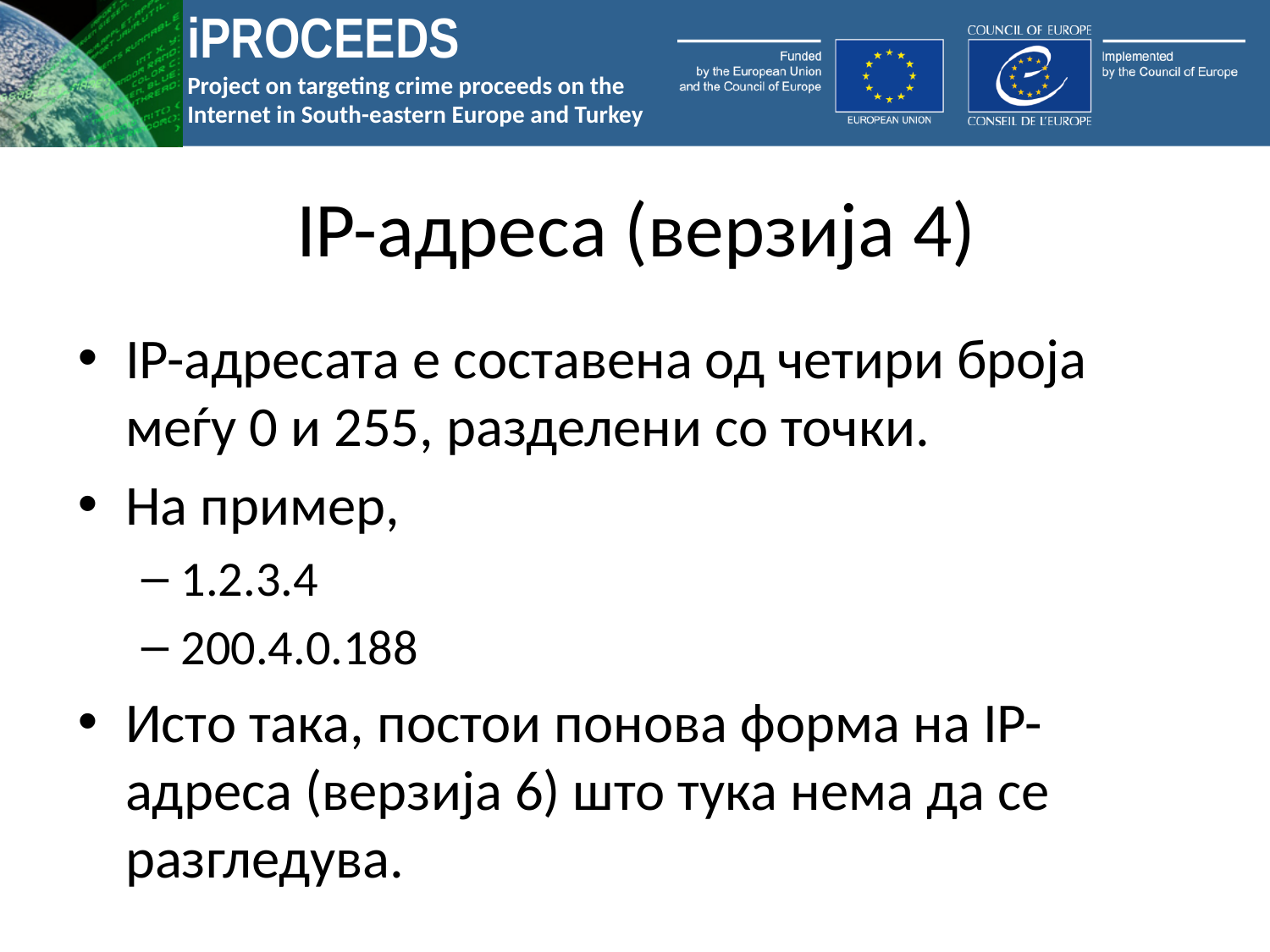

# IP-адреса (верзија 4)
IP-адресата е составена од четири броја меѓу 0 и 255, разделени со точки.
На пример,
1.2.3.4
200.4.0.188
Исто така, постои понова форма на IP-адреса (верзија 6) што тука нема да се разгледува.